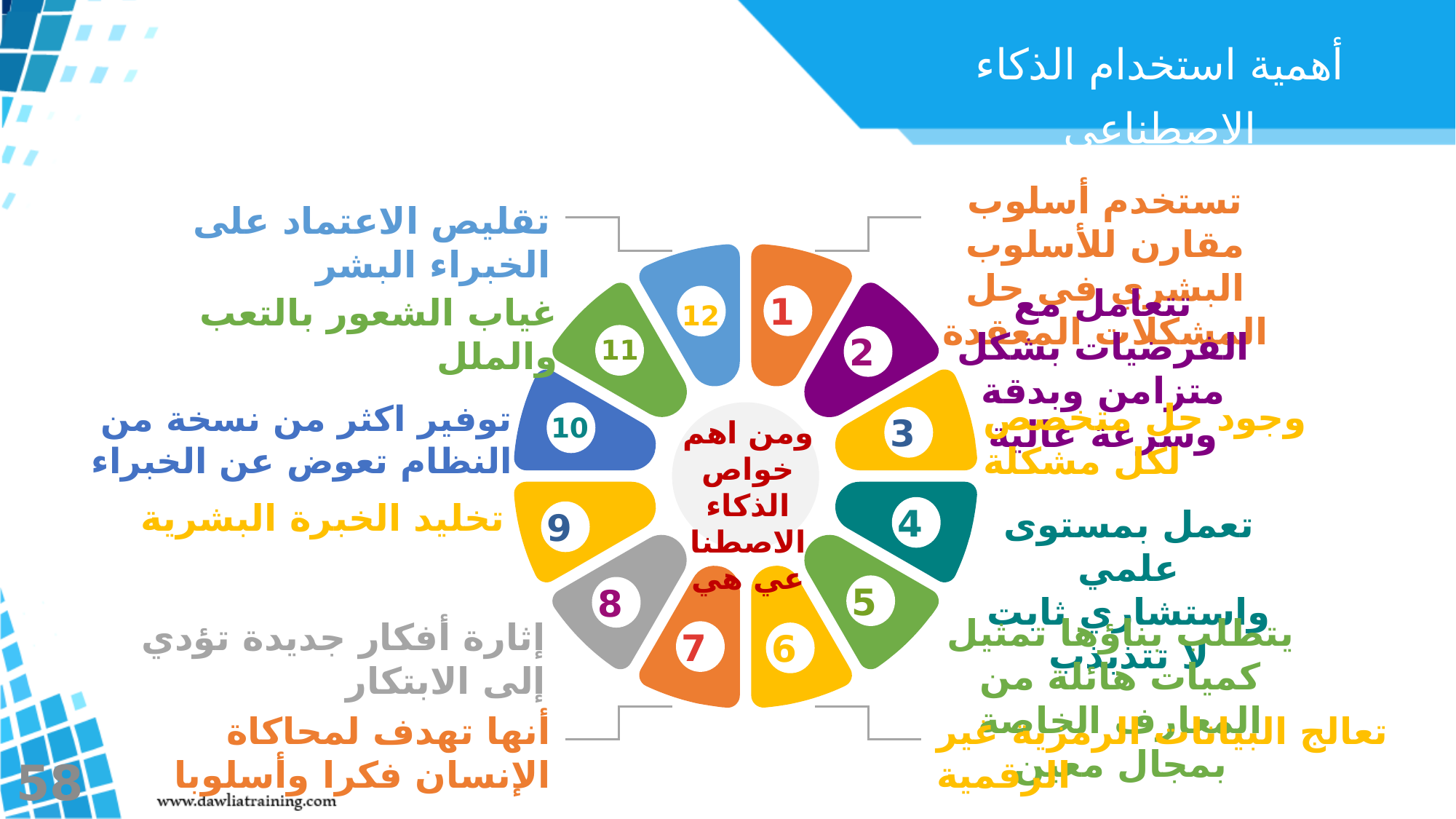

أهمية استخدام الذكاء الاصطناعي
تستخدم أسلوب مقارن للأسلوب البشري في حل المشكلات المعقدة

1
تقليص الاعتماد على الخبراء البشر

12
تتعامل مع الفرضيات بشكل متزامن وبدقة وسرعة عالية

2

11

غياب الشعور بالتعب والملل

توفير اكثر من نسخة من النظام تعوض عن الخبراء
10

وجود حل متخصص لكل مشكلة
3

ومن اهم خواص الذكاء الاصطناعي هي

تخليد الخبرة البشرية
9

4
تعمل بمستوى علمي واستشاري ثابت لا تتذبذب

8
إثارة أفكار جديدة تؤدي إلى الابتكار

5
يتطلب بناؤها تمثيل كميات هائلة من المعارف الخاصة بمجال معين

7
أنها تهدف لمحاكاة الإنسان فكرا وأسلوبا

6
تعالج البيانات الرمزية غير الرقمية
58